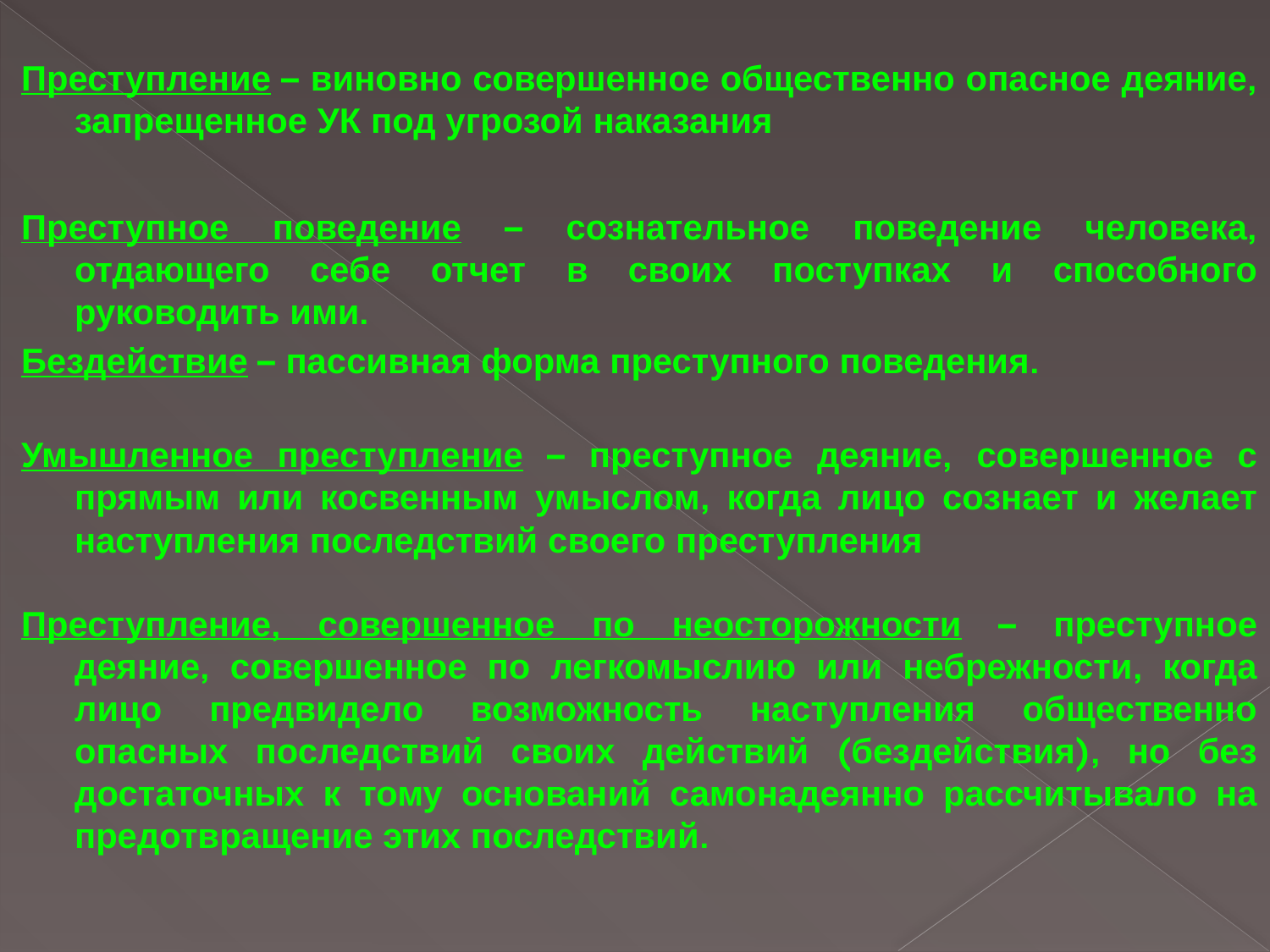

Преступление – виновно совершенное общественно опасное деяние, запрещенное УК под угрозой наказания
Преступное поведение – сознательное поведение человека, отдающего себе отчет в своих поступках и способного руководить ими.
Бездействие – пассивная форма преступного поведения.
Умышленное преступление – преступное деяние, совершенное с прямым или косвенным умыслом, когда лицо сознает и желает наступления последствий своего преступления
Преступление, совершенное по неосторожности – преступное деяние, совершенное по легкомыслию или небрежности, когда лицо предвидело возможность наступления общественно опасных последствий своих действий (бездействия), но без достаточных к тому оснований самонадеянно рассчитывало на предотвращение этих последствий.